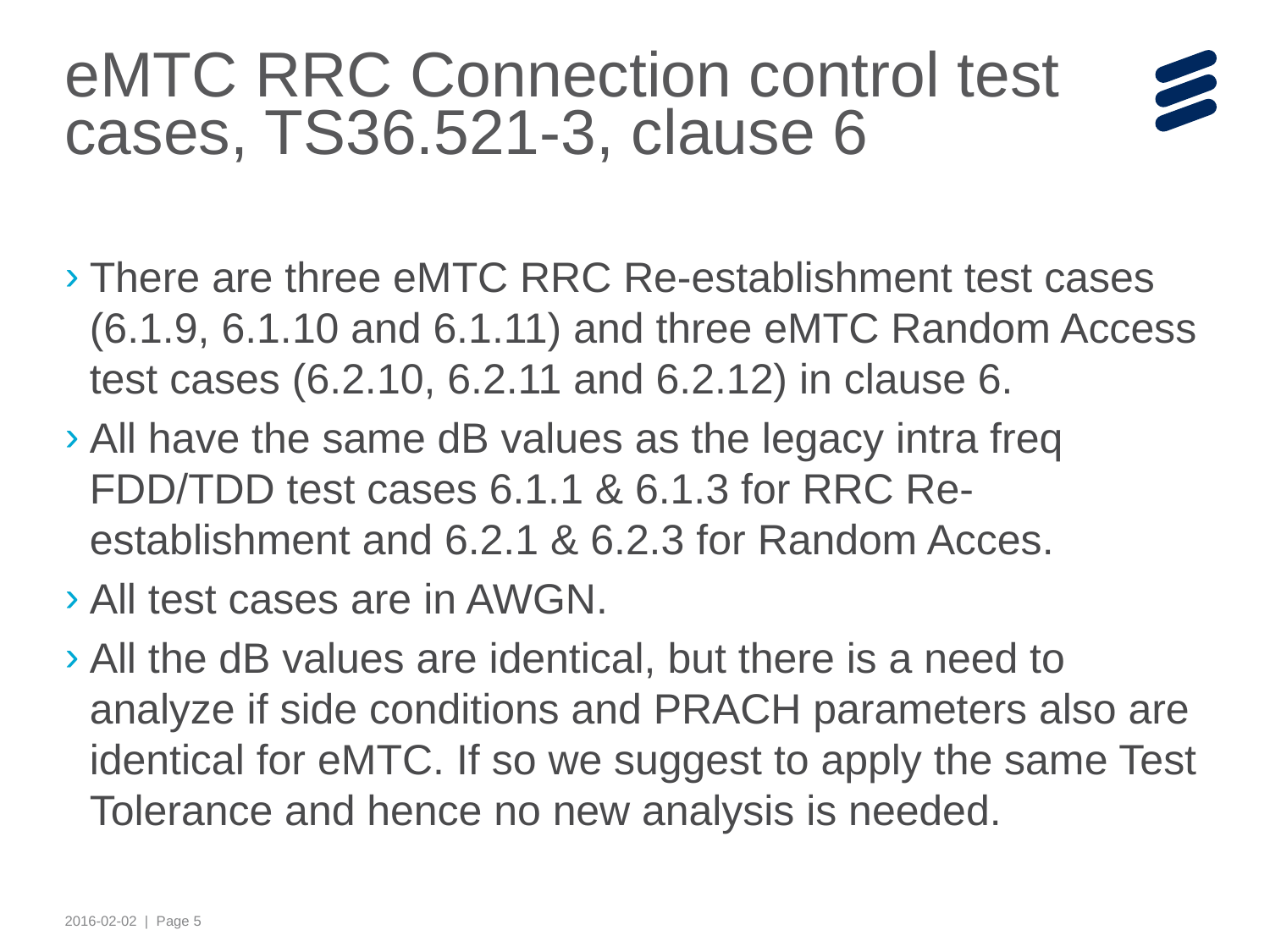

# eMTC RRC Connection control test cases, TS36.521-3, clause 6
There are three eMTC RRC Re-establishment test cases (6.1.9, 6.1.10 and 6.1.11) and three eMTC Random Access test cases (6.2.10, 6.2.11 and 6.2.12) in clause 6.
All have the same dB values as the legacy intra freq FDD/TDD test cases 6.1.1 & 6.1.3 for RRC Re-establishment and 6.2.1 & 6.2.3 for Random Acces.
All test cases are in AWGN.
All the dB values are identical, but there is a need to analyze if side conditions and PRACH parameters also are identical for eMTC. If so we suggest to apply the same Test Tolerance and hence no new analysis is needed.